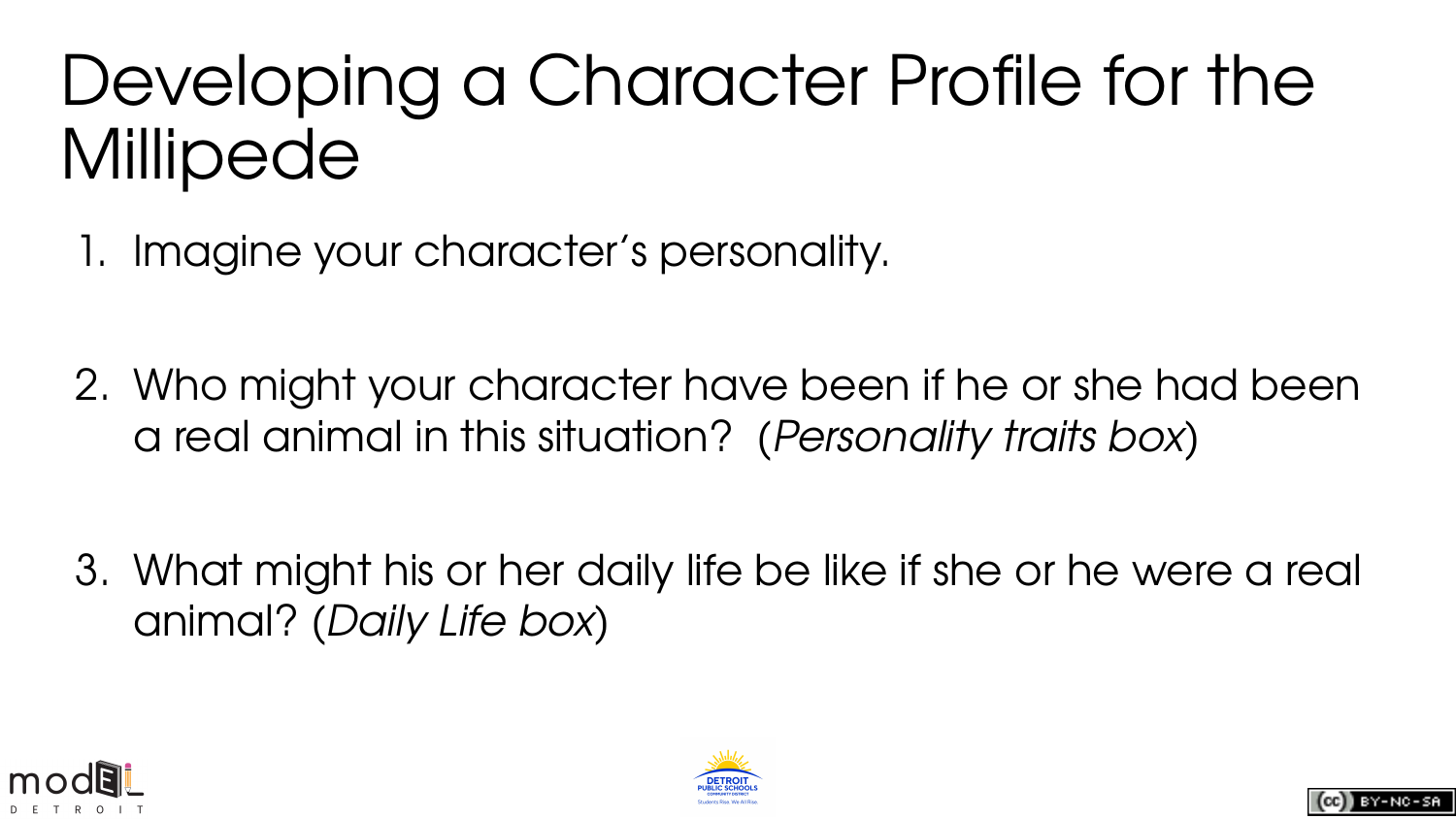

# Developing a Character Profile for the Millipede
Imagine your character’s personality.

Who might your character have been if he or she had been a real animal in this situation?  (Personality traits box)

What might his or her daily life be like if she or he were a real animal? (Daily Life box)